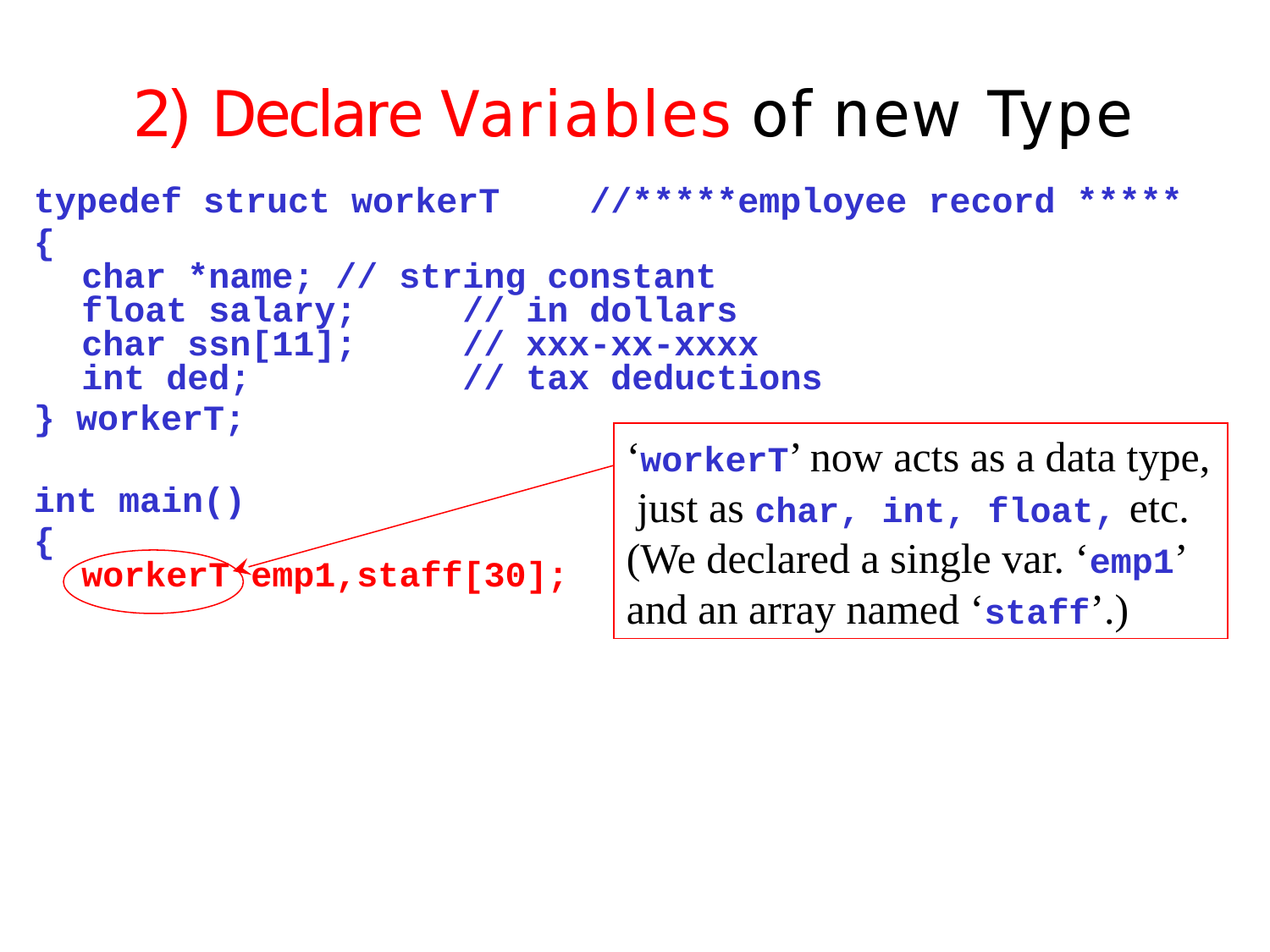

# 2) Declare Variables of new Type
typedef struct workerT 	//*****employee record *****
{
char *name;	// string constant
float salary;	// in dollars
char ssn[11];	// xxx-xx-xxxx
int ded;		// tax deductions
} workerT;

int main()
{
workerT emp1,staff[30];

	emp1.name = “Bob Cratchit”;
emp1.salary = 10.00;
strncpy(emp1.ssn,”022-85-7741”,11);
emp1.ded = 7;
}
‘workerT’ now acts as a data type,  just as char, int, float, etc.
(We declared a single var. ‘emp1’ and an array named ‘staff’.)